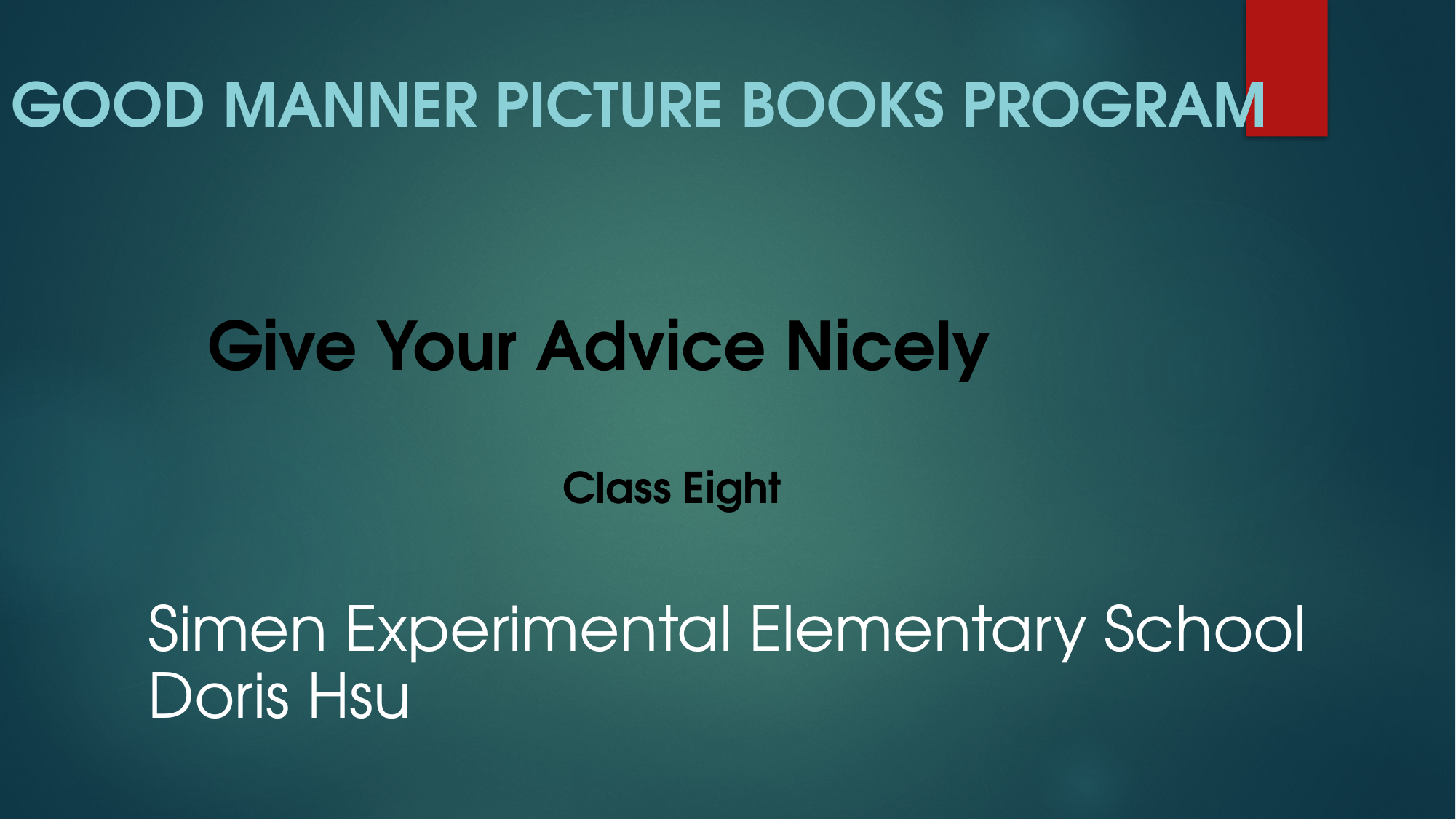

Good Manner Picture Books Program
# Give Your Advice Nicely
Class Eight
Simen Experimental Elementary School
Doris Hsu